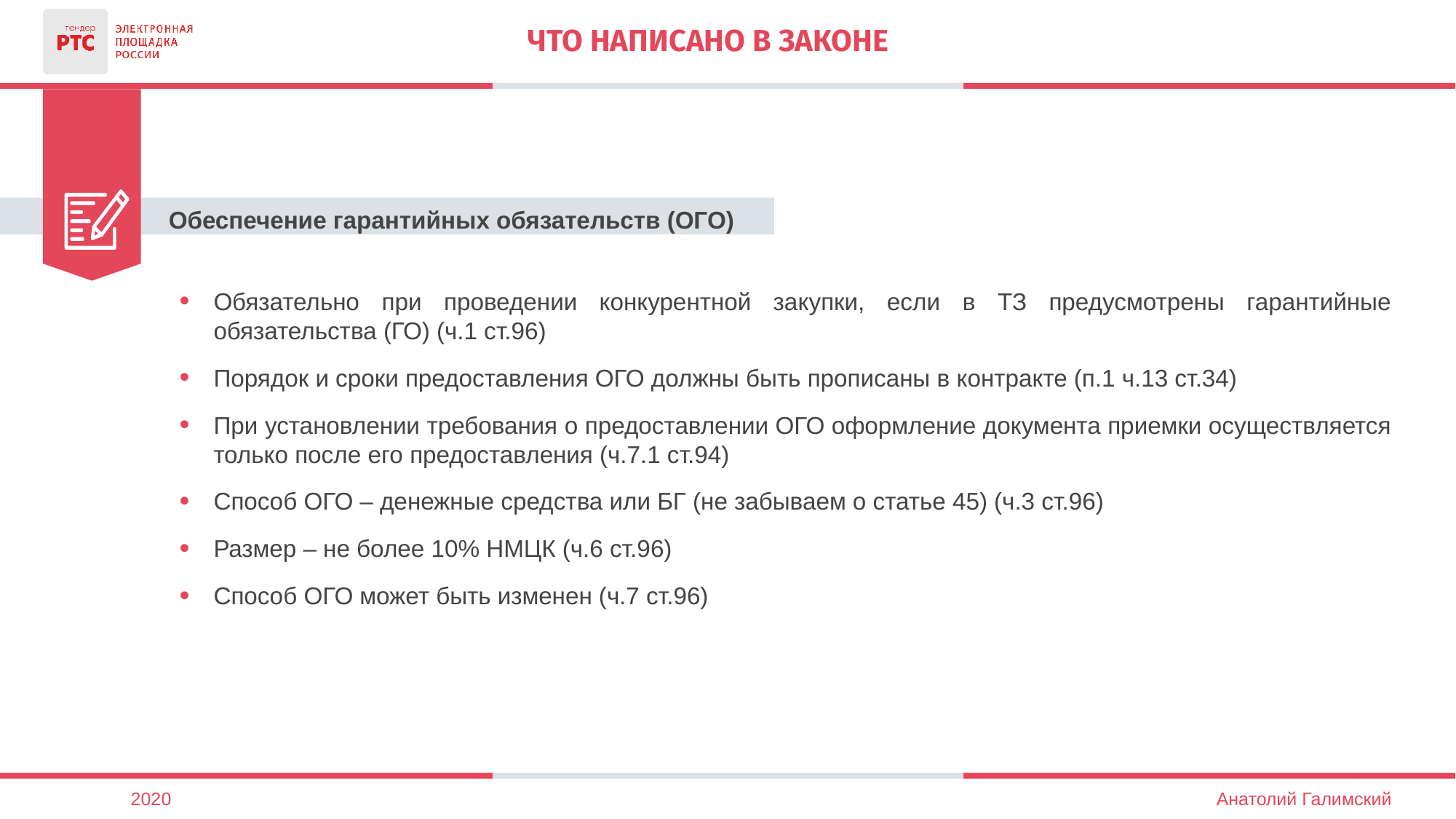

# Что написано в законе

Обеспечение гарантийных обязательств (ОГО)
Обязательно при проведении конкурентной закупки, если в ТЗ предусмотрены гарантийные обязательства (ГО) (ч.1 ст.96)
Порядок и сроки предоставления ОГО должны быть прописаны в контракте (п.1 ч.13 ст.34)
При установлении требования о предоставлении ОГО оформление документа приемки осуществляется только после его предоставления (ч.7.1 ст.94)
Способ ОГО – денежные средства или БГ (не забываем о статье 45) (ч.3 ст.96)
Размер – не более 10% НМЦК (ч.6 ст.96)
Способ ОГО может быть изменен (ч.7 ст.96)

2020
Анатолий Галимский